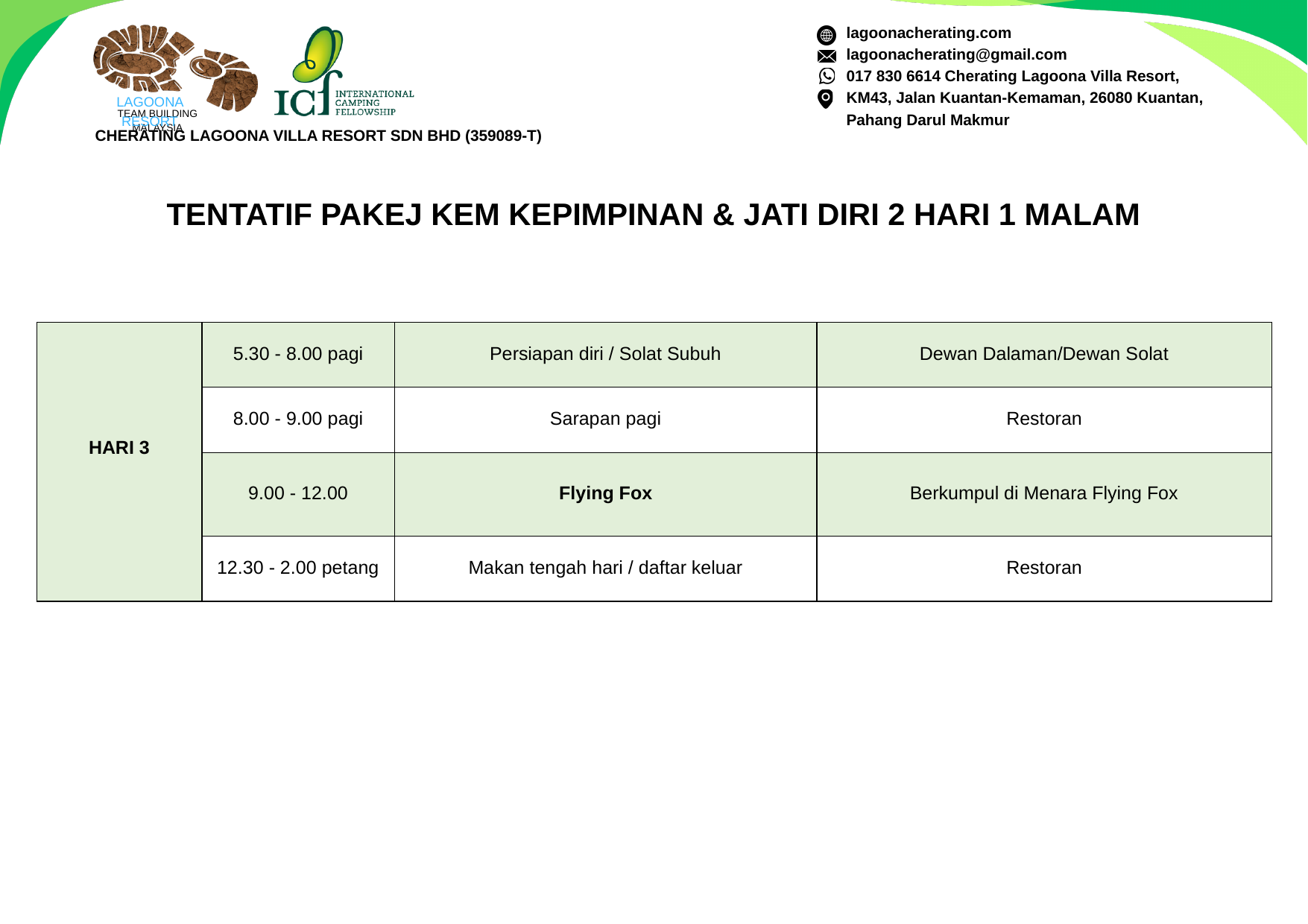

lagoonacherating.com lagoonacherating@gmail.com
017 830 6614 Cherating Lagoona Villa Resort, KM43, Jalan Kuantan-Kemaman, 26080 Kuantan, Pahang Darul Makmur

LAGOONA RESORT
TEAM BUILDING MALAYSIA
CHERATING LAGOONA VILLA RESORT SDN BHD (359089-T)
TENTATIF PAKEJ KEM KEPIMPINAN & JATI DIRI 2 HARI 1 MALAM
| HARI 3 | 5.30 - 8.00 pagi | Persiapan diri / Solat Subuh | Dewan Dalaman/Dewan Solat |
| --- | --- | --- | --- |
| HARI 3 | 8.00 - 9.00 pagi | Sarapan pagi | Restoran |
| HARI 3 | 9.00 - 12.00 | Flying Fox | Berkumpul di Menara Flying Fox |
| HARI 3 | 12.30 - 2.00 petang | Makan tengah hari / daftar keluar | Restoran |